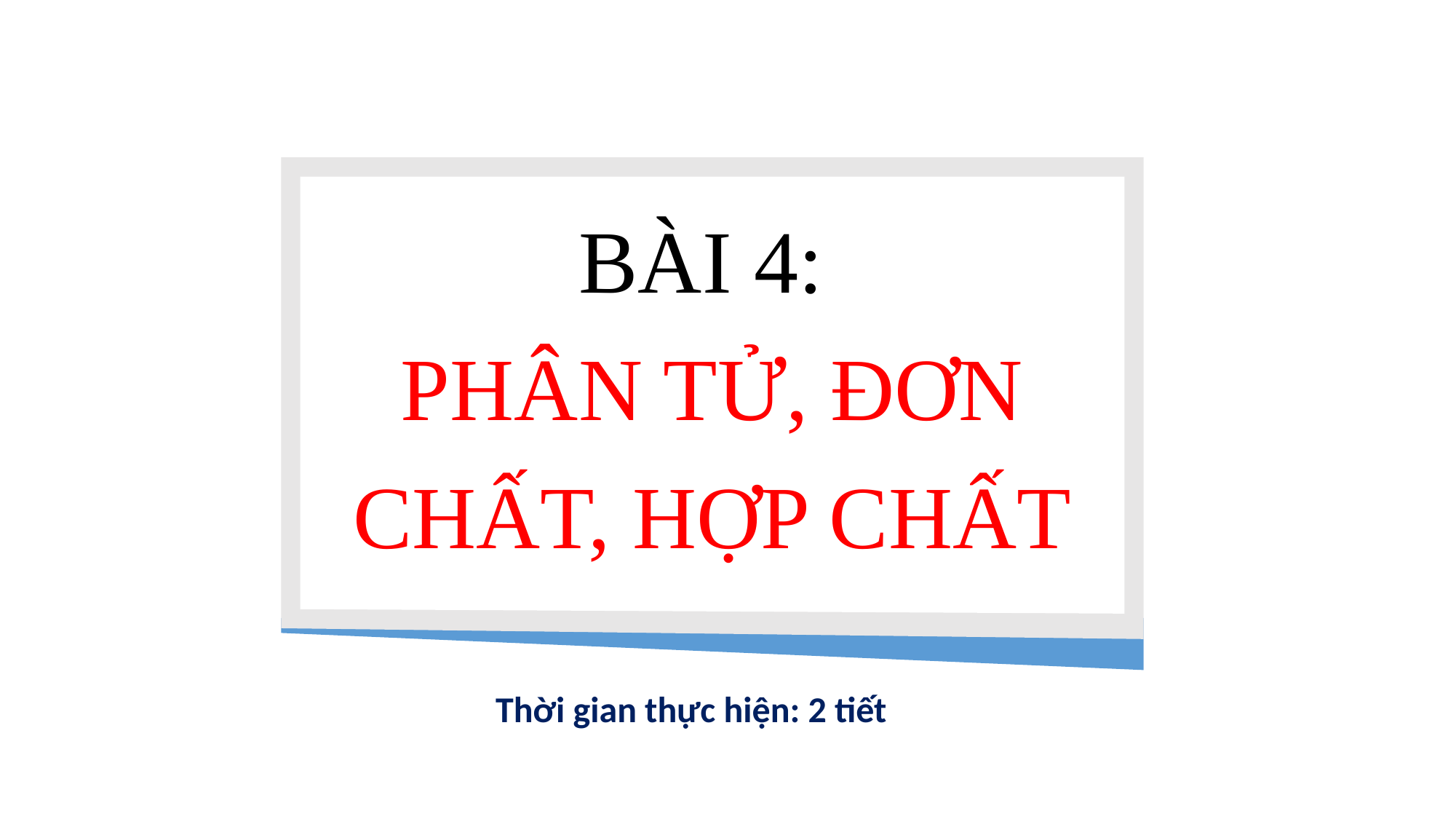

# BÀI 4: PHÂN TỬ, ĐƠN CHẤT, HỢP CHẤT

Thời gian thực hiện: 2 tiết